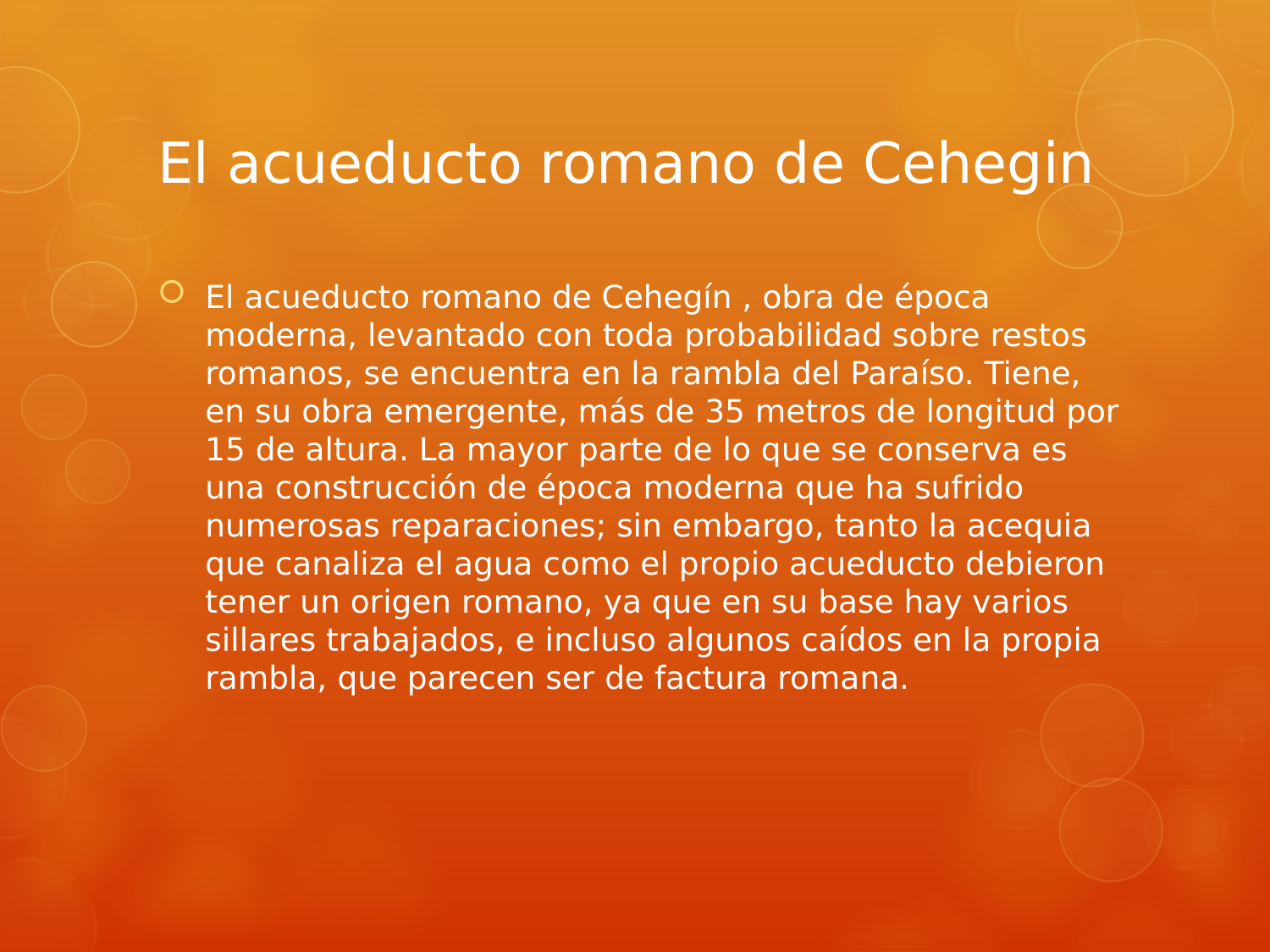

# El acueducto romano de Cehegin
El acueducto romano de Cehegín , obra de época moderna, levantado con toda probabilidad sobre restos romanos, se encuentra en la rambla del Paraíso. Tiene, en su obra emergente, más de 35 metros de longitud por 15 de altura. La mayor parte de lo que se conserva es una construcción de época moderna que ha sufrido numerosas reparaciones; sin embargo, tanto la acequia que canaliza el agua como el propio acueducto debieron tener un origen romano, ya que en su base hay varios sillares trabajados, e incluso algunos caídos en la propia rambla, que parecen ser de factura romana.